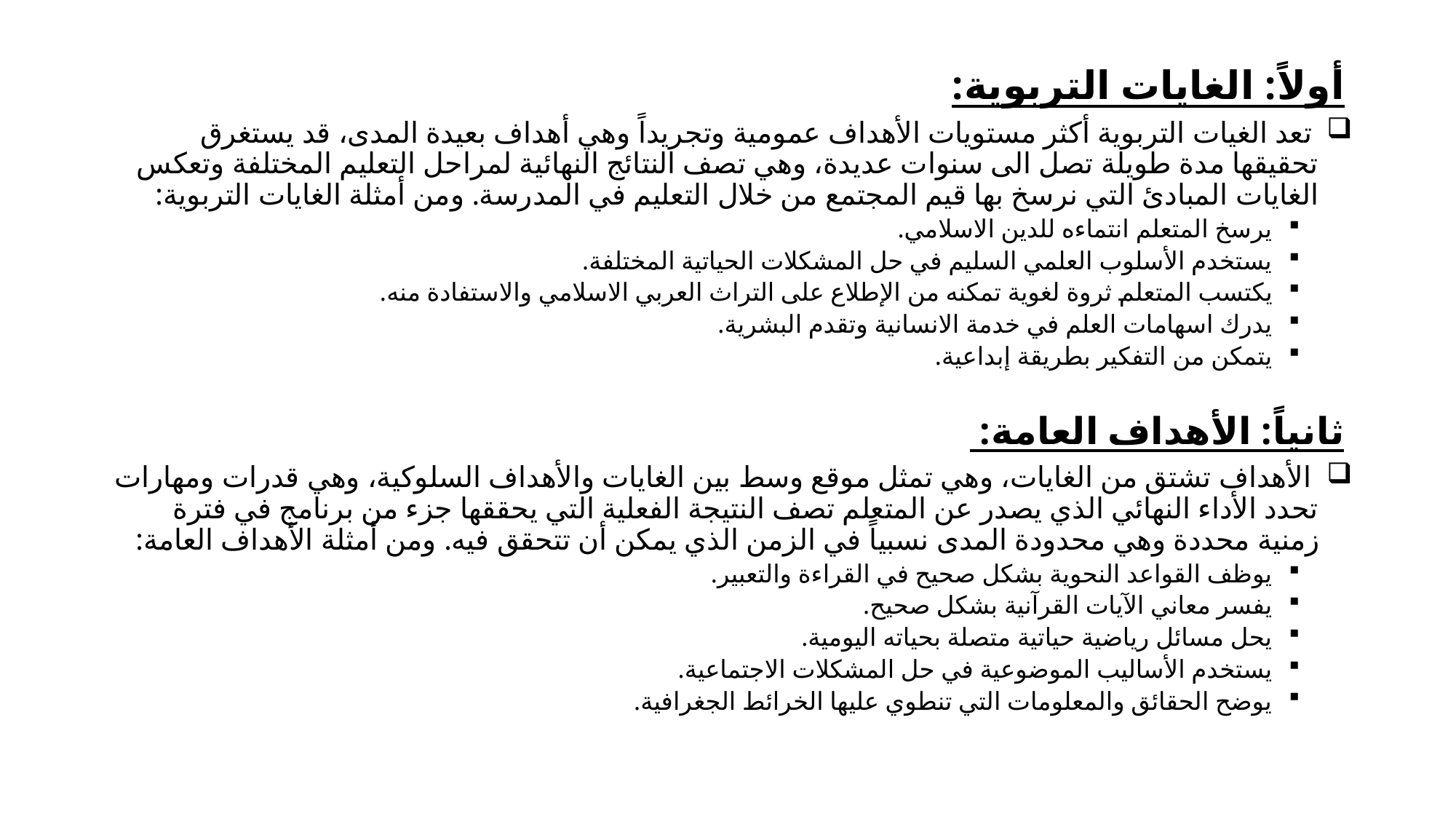

أولاً: الغايات التربوية:
 تعد الغيات التربوية أكثر مستويات الأهداف عمومية وتجريداً وهي أهداف بعيدة المدى، قد يستغرق تحقيقها مدة طويلة تصل الى سنوات عديدة، وهي تصف النتائج النهائية لمراحل التعليم المختلفة وتعكس الغايات المبادئ التي نرسخ بها قيم المجتمع من خلال التعليم في المدرسة. ومن أمثلة الغايات التربوية:
يرسخ المتعلم انتماءه للدين الاسلامي.
يستخدم الأسلوب العلمي السليم في حل المشكلات الحياتية المختلفة.
يكتسب المتعلم ثروة لغوية تمكنه من الإطلاع على التراث العربي الاسلامي والاستفادة منه.
يدرك اسهامات العلم في خدمة الانسانية وتقدم البشرية.
يتمكن من التفكير بطريقة إبداعية.

ثانياً: الأهداف العامة:
 الأهداف تشتق من الغايات، وهي تمثل موقع وسط بين الغايات والأهداف السلوكية، وهي قدرات ومهارات تحدد الأداء النهائي الذي يصدر عن المتعلم تصف النتيجة الفعلية التي يحققها جزء من برنامج في فترة زمنية محددة وهي محدودة المدى نسبياً في الزمن الذي يمكن أن تتحقق فيه. ومن أمثلة الأهداف العامة:
يوظف القواعد النحوية بشكل صحيح في القراءة والتعبير.
يفسر معاني الآيات القرآنية بشكل صحيح.
يحل مسائل رياضية حياتية متصلة بحياته اليومية.
يستخدم الأساليب الموضوعية في حل المشكلات الاجتماعية.
يوضح الحقائق والمعلومات التي تنطوي عليها الخرائط الجغرافية.